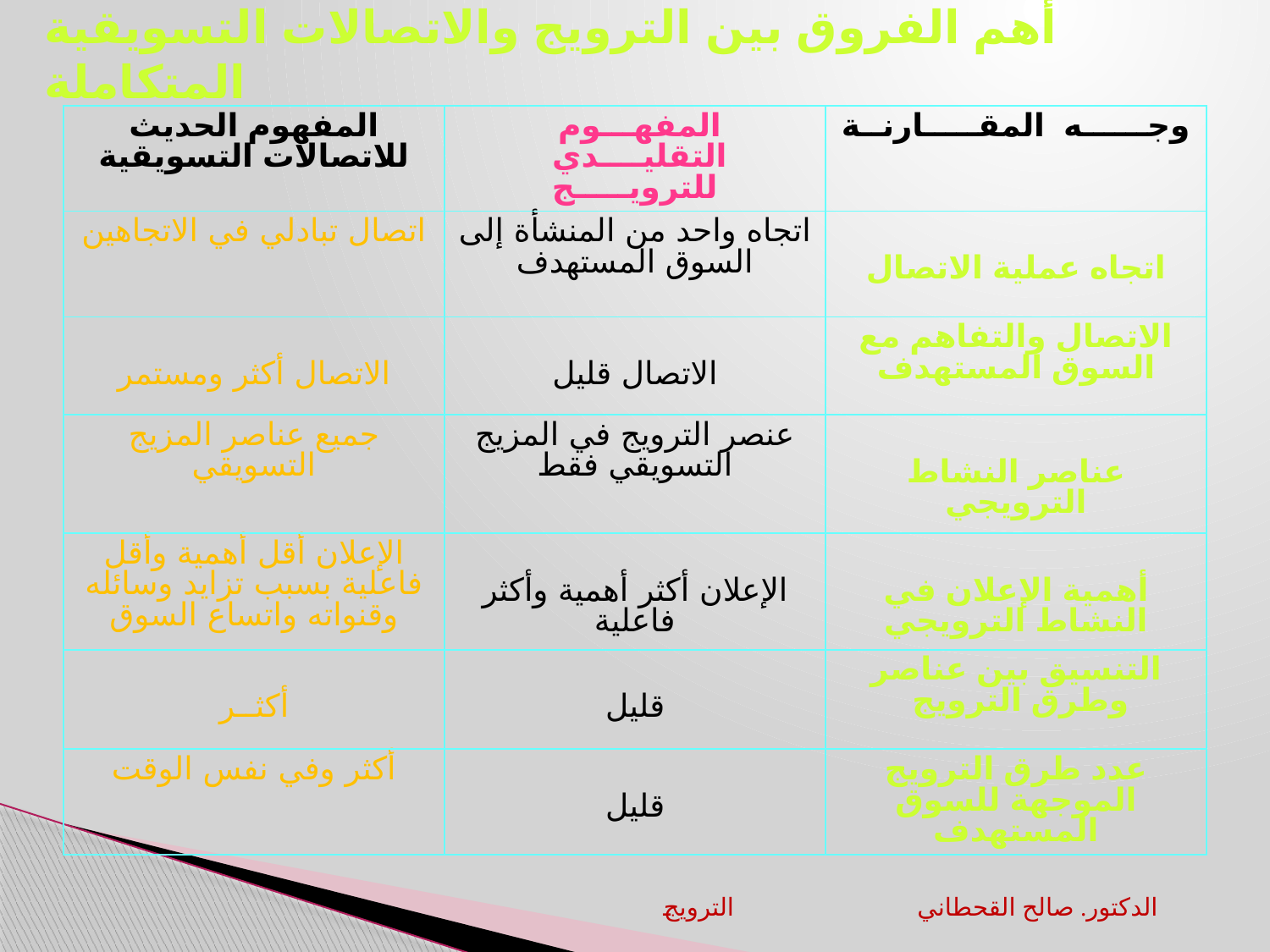

# أهم الفروق بين الترويج والاتصالات التسويقية المتكاملة
| المفهوم الحديث للاتصالات التسويقية | المفهـــوم التقليــــدي للترويـــــج | وجــــــه المقـــــارنــة |
| --- | --- | --- |
| اتصال تبادلي في الاتجاهين | اتجاه واحد من المنشأة إلى السوق المستهدف | اتجاه عملية الاتصال |
| الاتصال أكثر ومستمر | الاتصال قليل | الاتصال والتفاهم مع السوق المستهدف |
| جميع عناصر المزيج التسويقي | عنصر الترويج في المزيج التسويقي فقط | عناصر النشاط الترويجي |
| الإعلان أقل أهمية وأقل فاعلية بسبب تزايد وسائله وقنواته واتساع السوق | الإعلان أكثر أهمية وأكثر فاعلية | أهمية الإعلان في النشاط الترويجي |
| أكثــر | قليل | التنسيق بين عناصر وطرق الترويج |
| أكثر وفي نفس الوقت | قليل | عدد طرق الترويج الموجهة للسوق المستهدف |
الترويج		الدكتور. صالح القحطاني